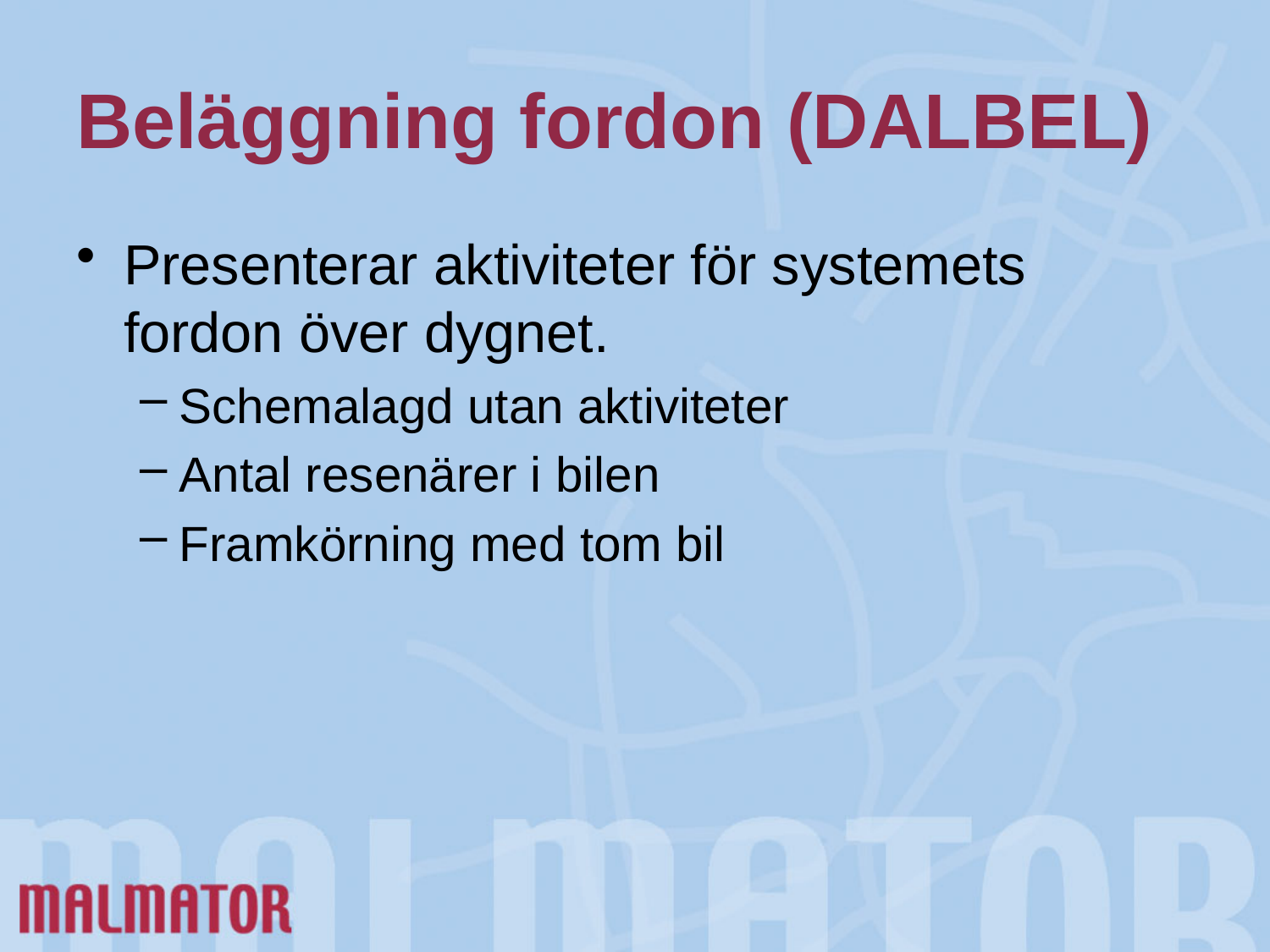

# Beläggning fordon (DALBEL)
Presenterar aktiviteter för systemets fordon över dygnet.
Schemalagd utan aktiviteter
Antal resenärer i bilen
Framkörning med tom bil